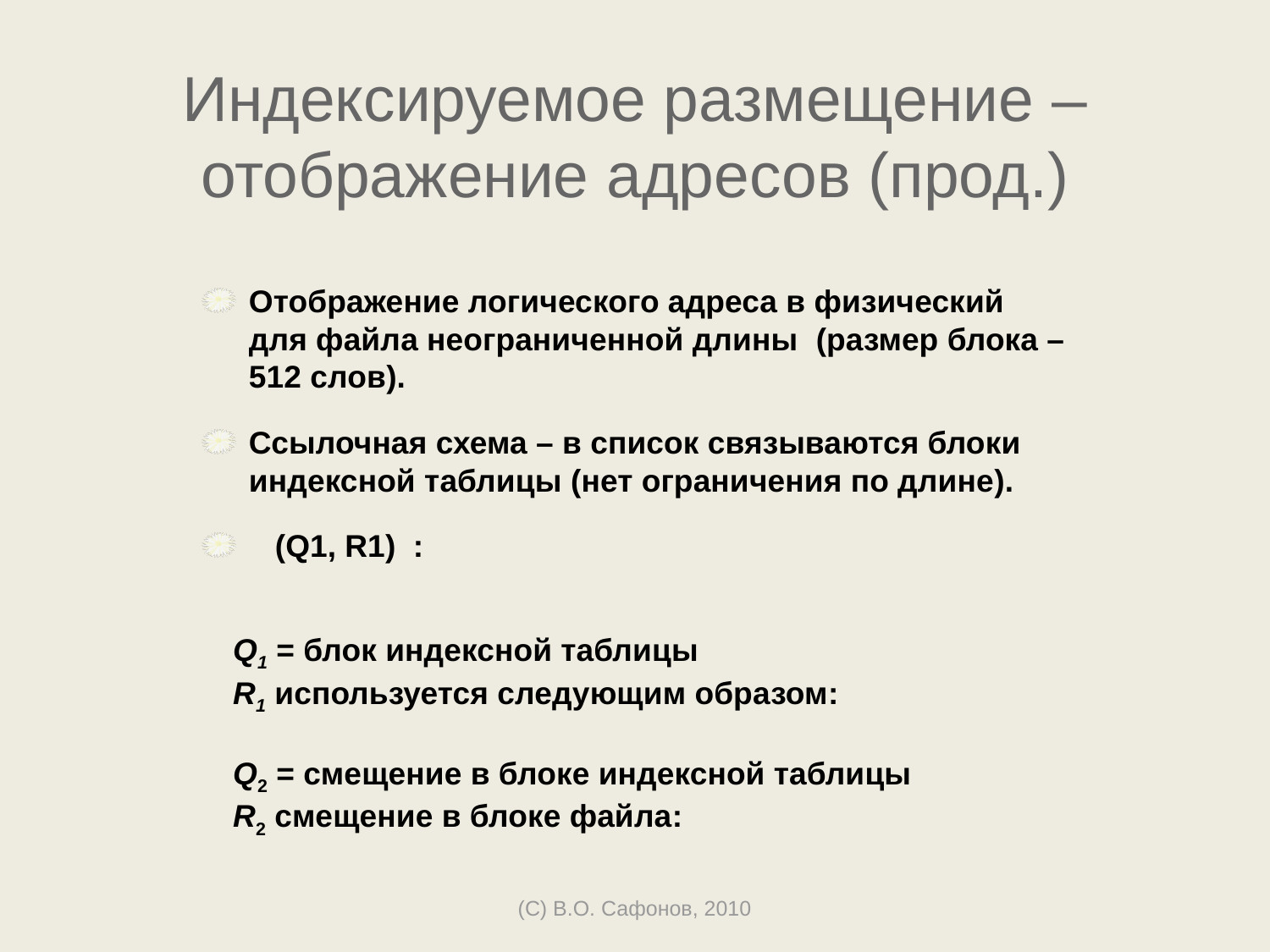

# Индексируемое размещение – отображение адресов (прод.)
Отображение логического адреса в физический для файла неограниченной длины  (размер блока – 512 слов).
Ссылочная схема – в список связываются блоки индексной таблицы (нет ограничения по длине).
   (Q1, R1)  :

Q1 = блок индексной таблицы
R1 используется следующим образом:

Q2 = смещение в блоке индексной таблицы
R2 смещение в блоке файла:

(C) В.О. Сафонов, 2010